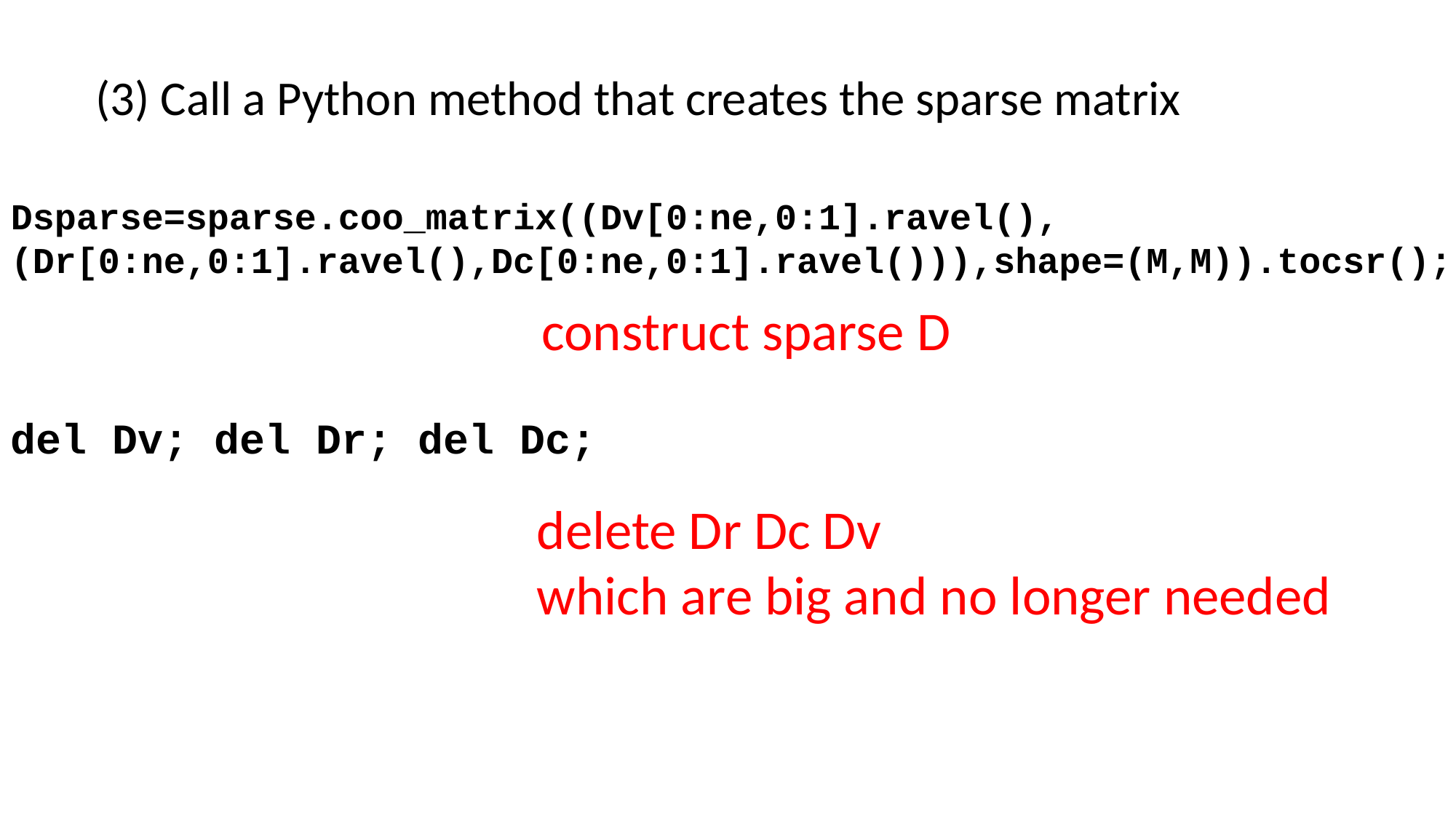

(3) Call a Python method that creates the sparse matrix
Dsparse=sparse.coo_matrix((Dv[0:ne,0:1].ravel(), (Dr[0:ne,0:1].ravel(),Dc[0:ne,0:1].ravel())),shape=(M,M)).tocsr();

del Dv; del Dr; del Dc;
construct sparse D
delete Dr Dc Dv
which are big and no longer needed